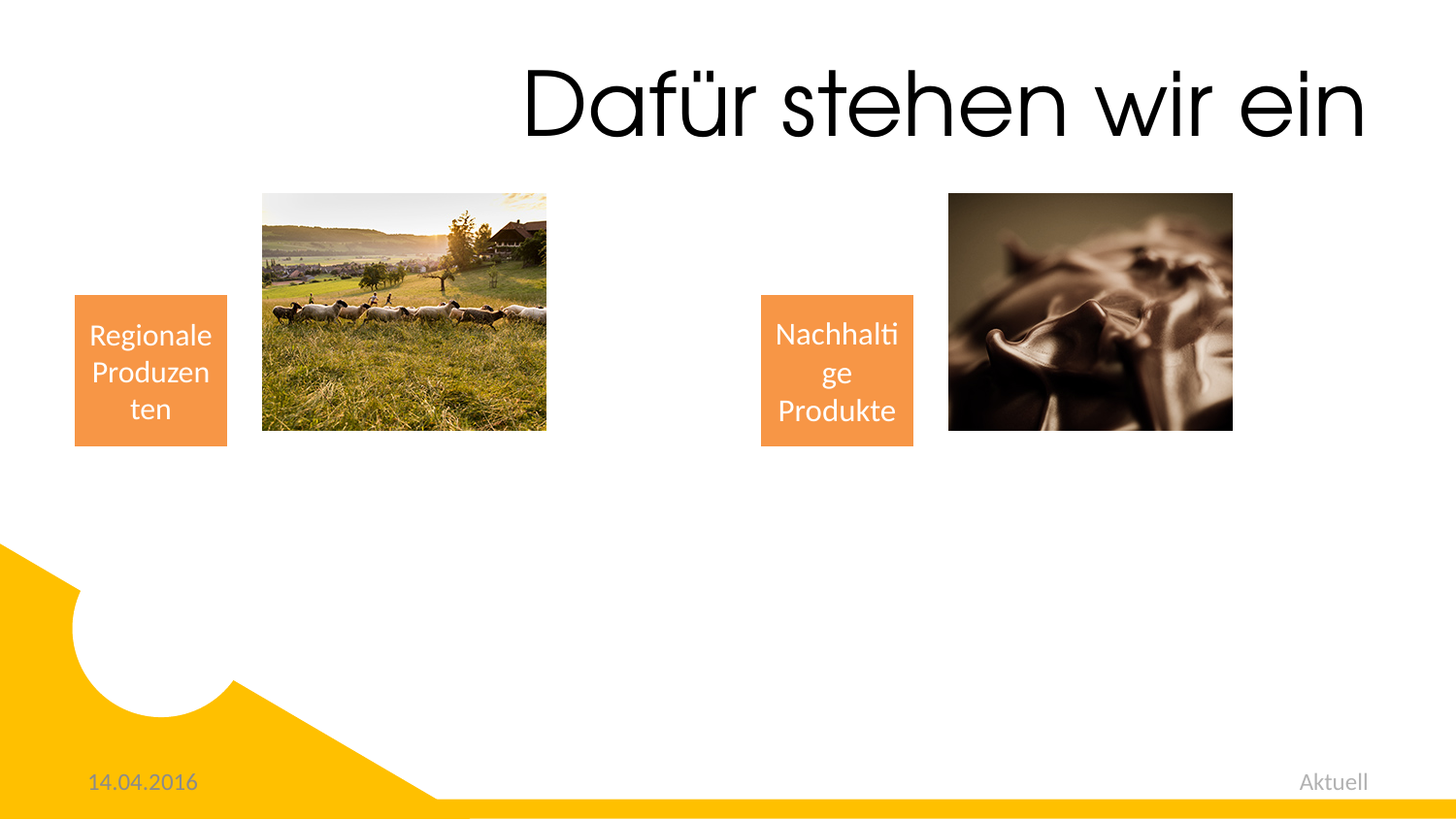

# Dafür stehen wir ein
Regionale Produzenten
Nachhaltige Produkte
14.04.2016
Aktuell